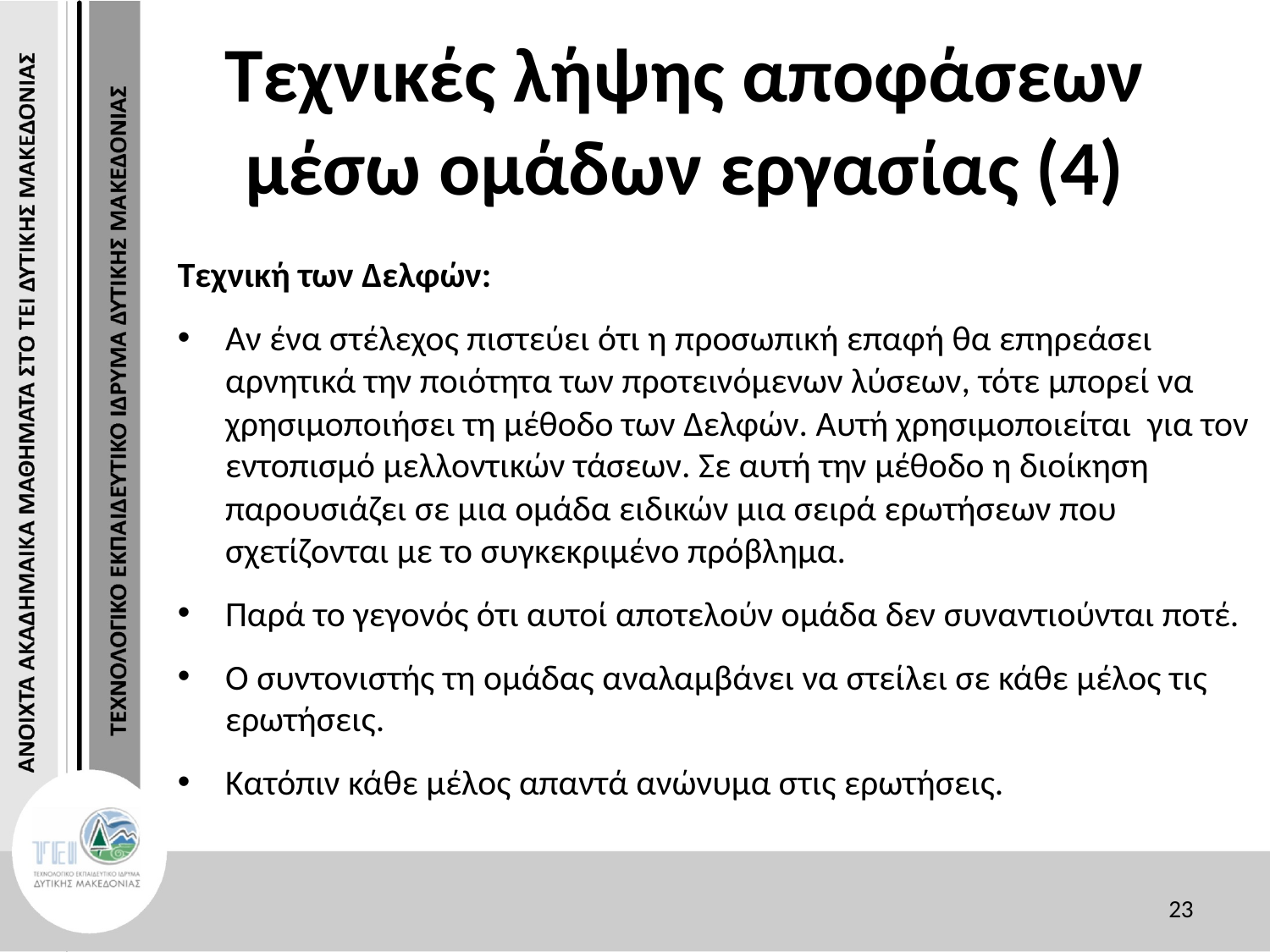

# Τεχνικές λήψης αποφάσεων μέσω ομάδων εργασίας (4)
Τεχνική των Δελφών:
Αν ένα στέλεχος πιστεύει ότι η προσωπική επαφή θα επηρεάσει αρνητικά την ποιότητα των προτεινόμενων λύσεων, τότε μπορεί να χρησιμοποιήσει τη μέθοδο των Δελφών. Αυτή χρησιμοποιείται  για τον εντοπισμό μελλοντικών τάσεων. Σε αυτή την μέθοδο η διοίκηση παρουσιάζει σε μια ομάδα ειδικών μια σειρά ερωτήσεων που σχετίζονται με το συγκεκριμένο πρόβλημα.
Παρά το γεγονός ότι αυτοί αποτελούν ομάδα δεν συναντιούνται ποτέ.
Ο συντονιστής τη ομάδας αναλαμβάνει να στείλει σε κάθε μέλος τις ερωτήσεις.
Κατόπιν κάθε μέλος απαντά ανώνυμα στις ερωτήσεις.

23